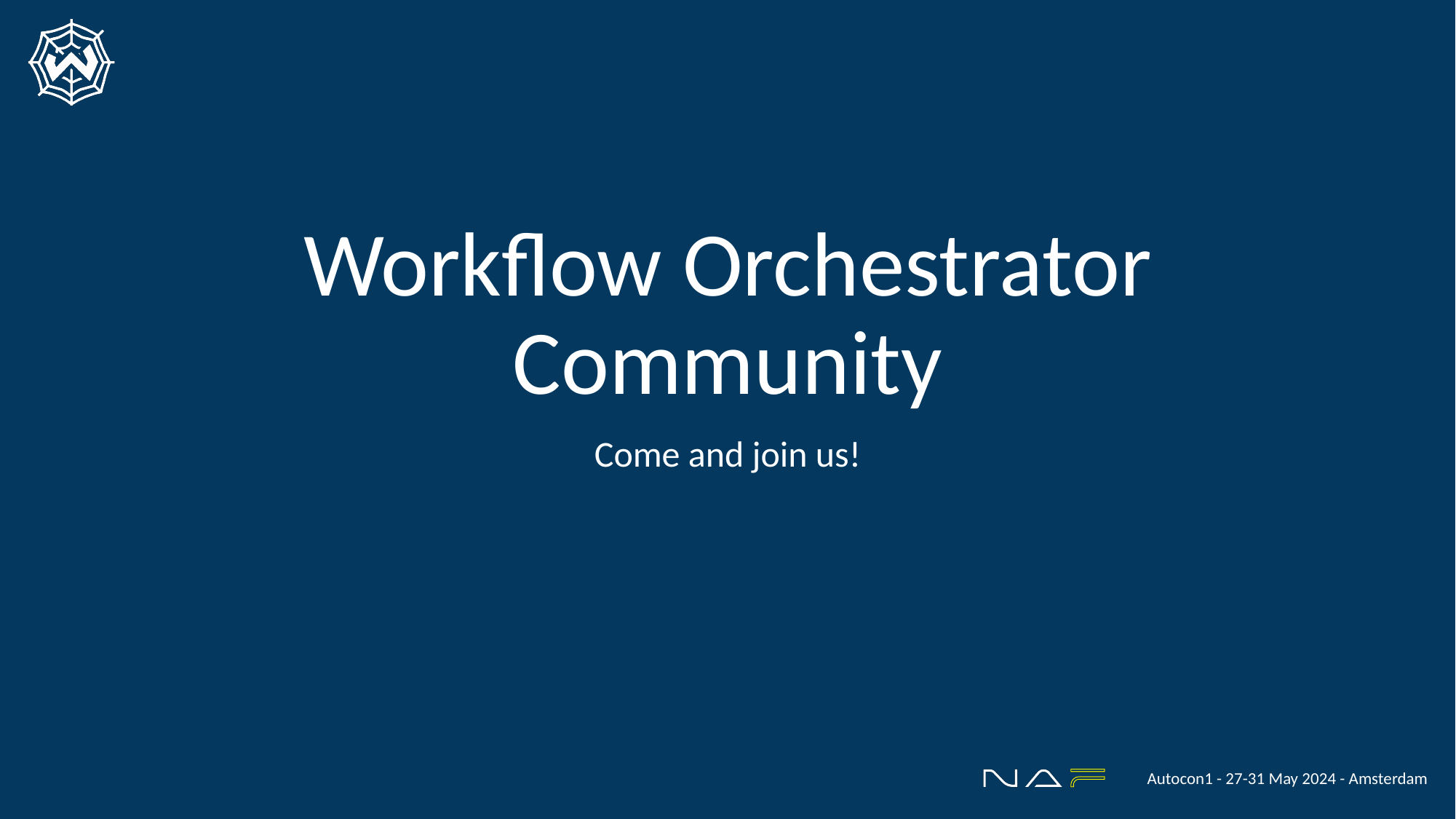

# Workflow Orchestrator Community
Come and join us!
Autocon1 - 27-31 May 2024 - Amsterdam